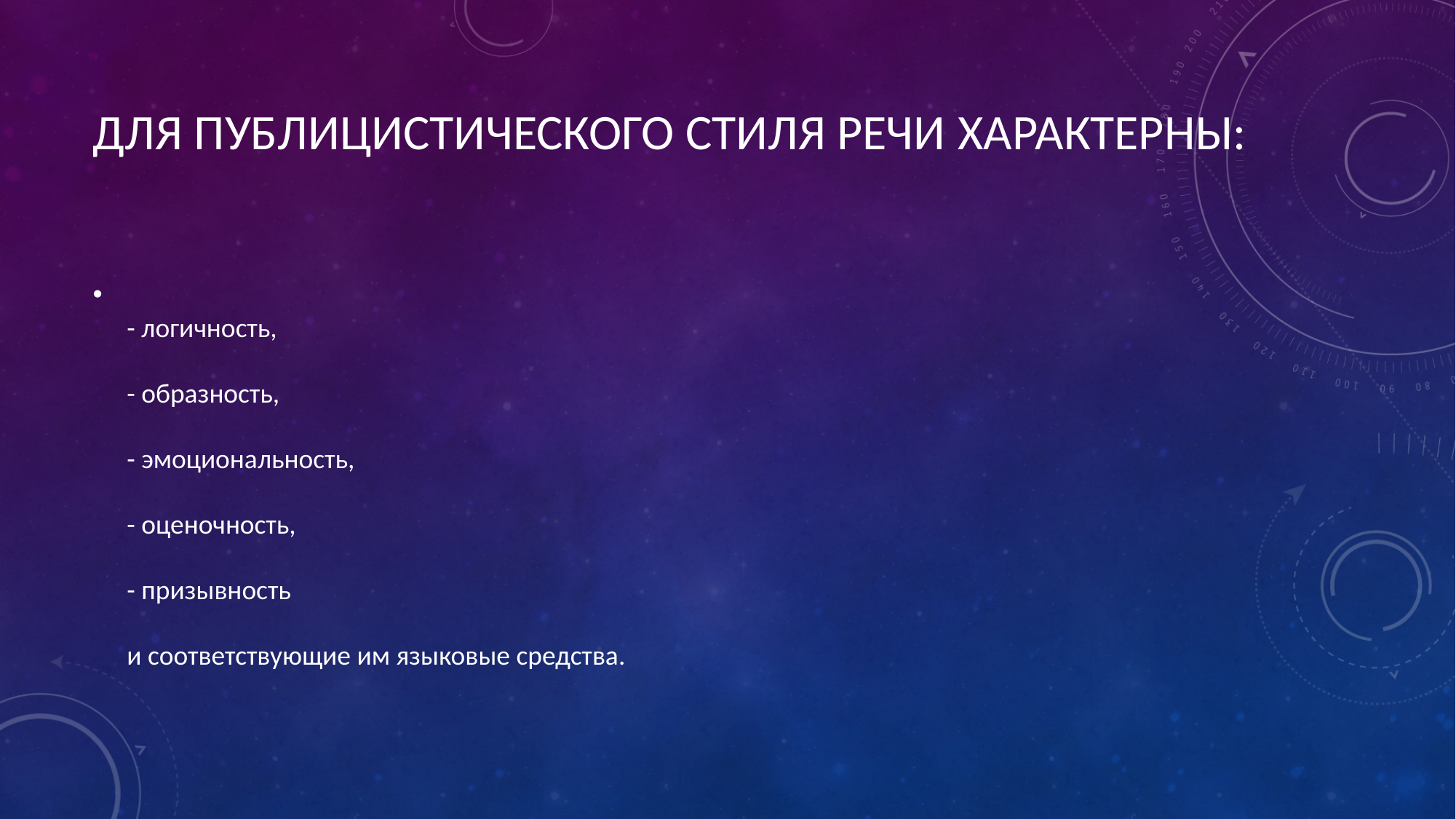

# Для публицистического стиля речи характерны:
- логичность,
- образность,
- эмоциональность,
- оценочность,
- призывность
и соответствующие им языковые средства.